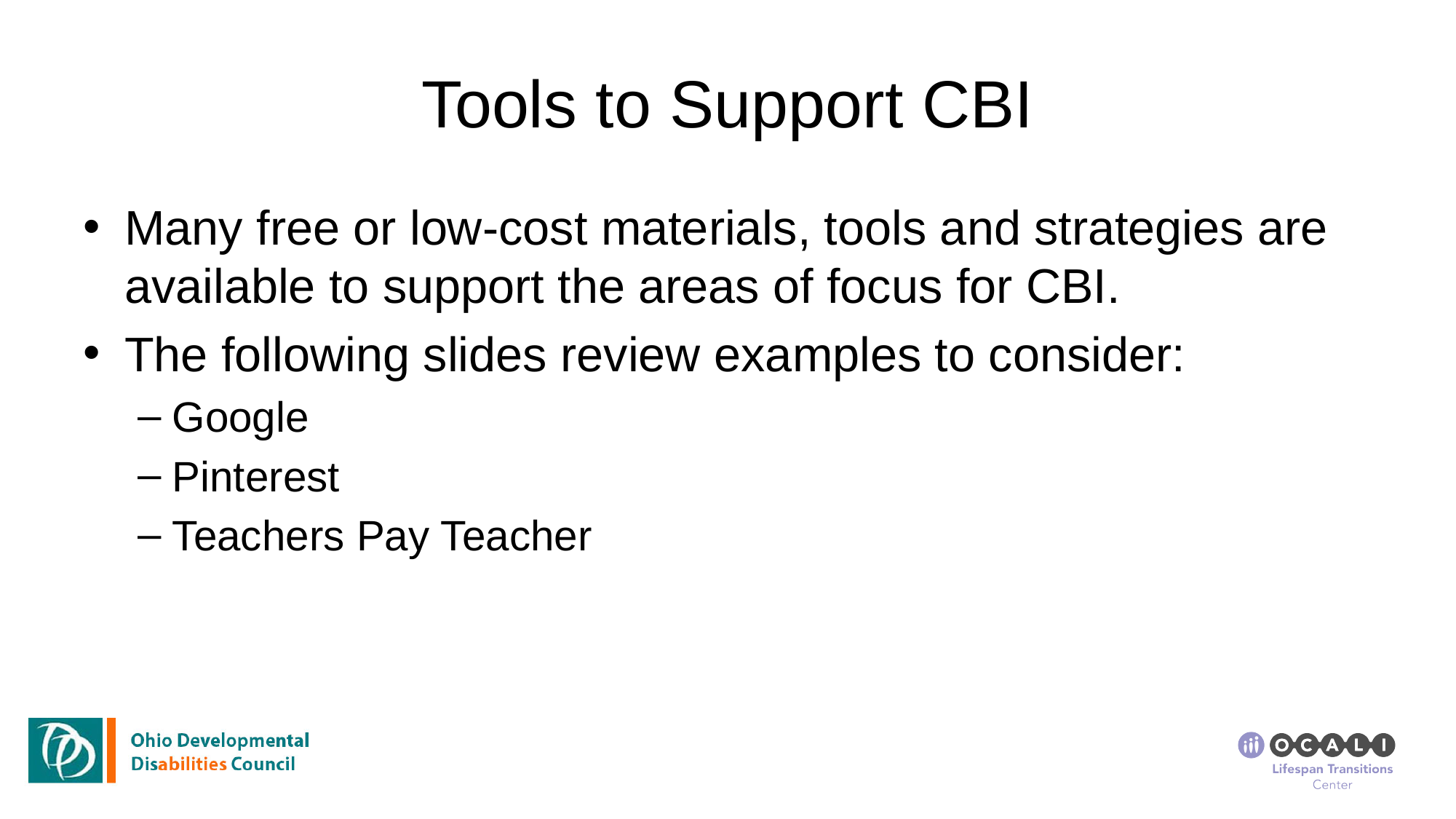

# Tools to Support CBI
Many free or low-cost materials, tools and strategies are available to support the areas of focus for CBI.
The following slides review examples to consider:
Google
Pinterest
Teachers Pay Teacher